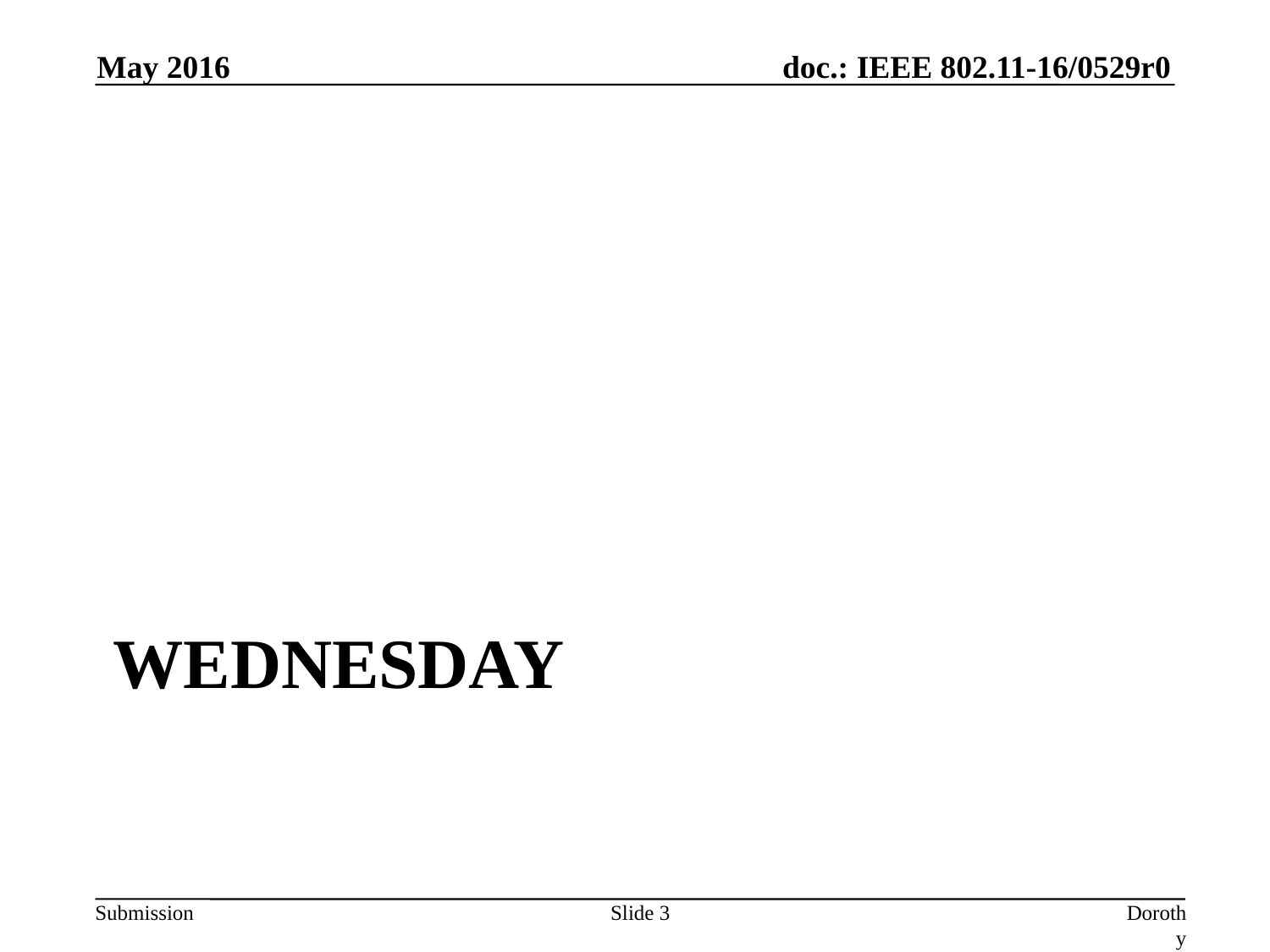

May 2016

# Wednesday
Slide 3
Dorothy Stanley (HP Enterprise)